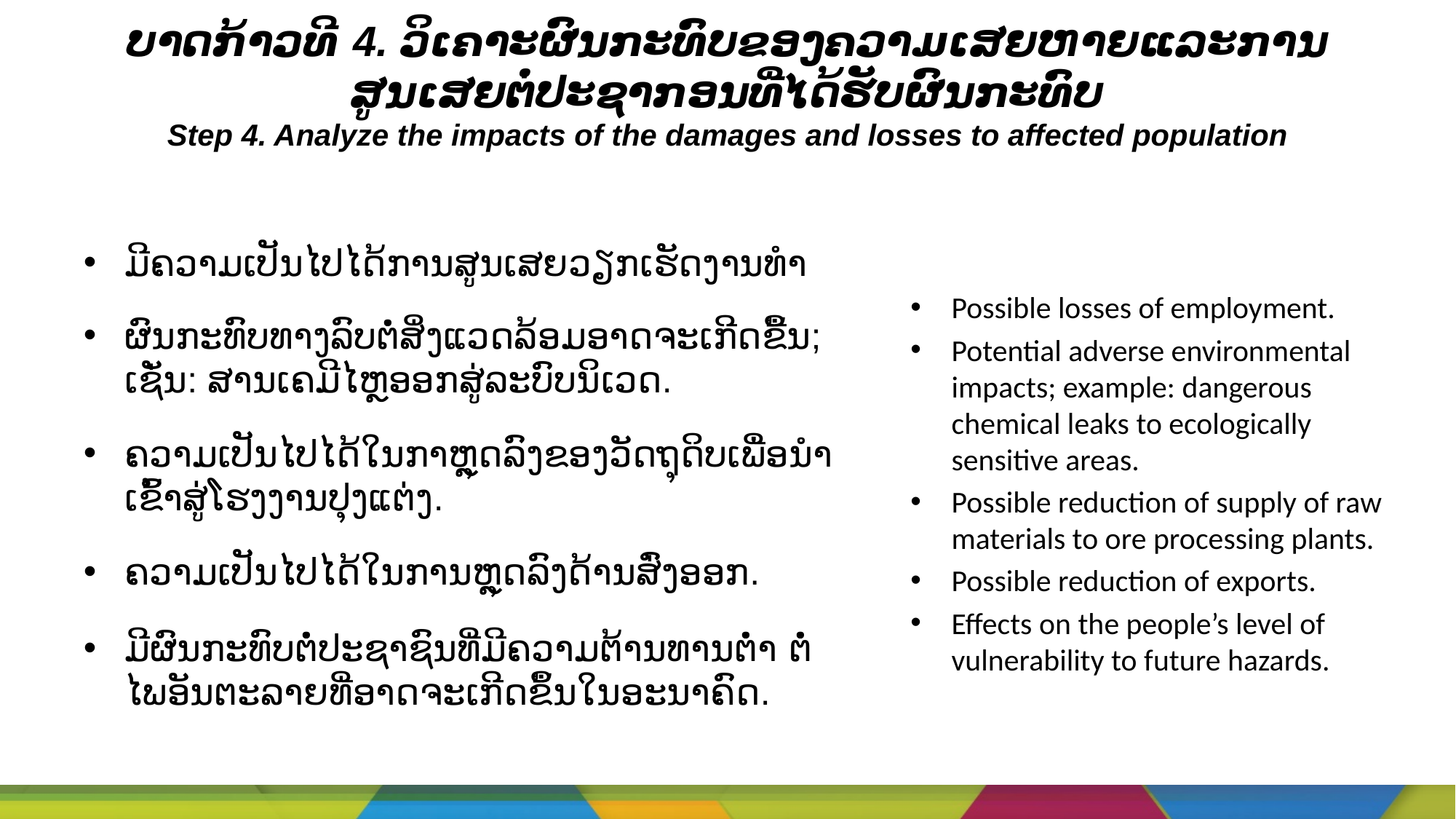

# ບາດກ້າວທີ 4. ວິເຄາະຜົນກະທົບຂອງຄວາມເສຍຫາຍແລະການສູນເສຍຕໍ່ປະຊາກອນທີ່ໄດ້ຮັບຜົນກະທົບ Step 4. Analyze the impacts of the damages and losses to affected population
ມີຄວາມເປັນໄປໄດ້ການສູນເສຍວຽກເຮັດງານທຳ

ຜົນກະທົບທາງລົບຕໍ່ສິ່ງແວດລ້ອມອາດຈະເກີດຂື້ນ; ເຊັ່ນ: ສານເຄມີໄຫຼອອກສູ່ລະບົບນິເວດ.

ຄວາມເປັນໄປໄດ້ໃນກາຫຼຸດລົງຂອງວັດຖຸດິບເພື່ອນຳເຂົ້າສູ່ໂຮງງານປຸງແຕ່ງ.

ຄວາມເປັນໄປໄດ້ໃນການຫຼຸດລົງດ້ານສົ່ງອອກ.

ມີຜົນກະທົບຕໍ່ປະຊາຊົນທີ່ມີຄວາມຕ້ານທານຕ່ຳ ຕໍ່ໄພອັນຕະລາຍທີ່ອາດຈະເກີດຂຶ້ນໃນອະນາຄົດ.

Possible losses of employment.
Potential adverse environmental impacts; example: dangerous chemical leaks to ecologically sensitive areas.
Possible reduction of supply of raw materials to ore processing plants.
Possible reduction of exports.
Effects on the people’s level of vulnerability to future hazards.